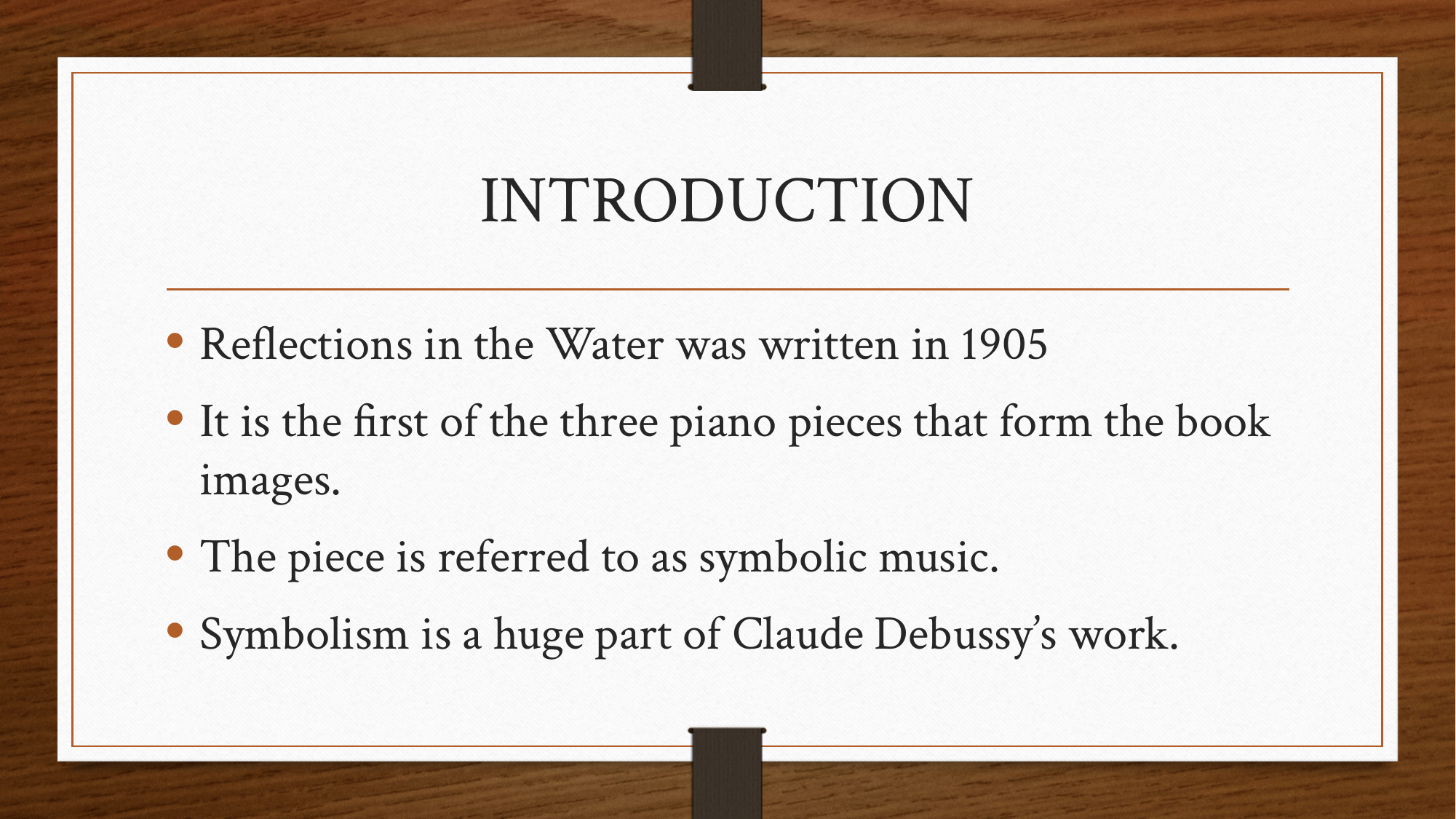

# INTRODUCTION
Reflections in the Water was written in 1905
It is the first of the three piano pieces that form the book images.
The piece is referred to as symbolic music.
Symbolism is a huge part of Claude Debussy’s work.